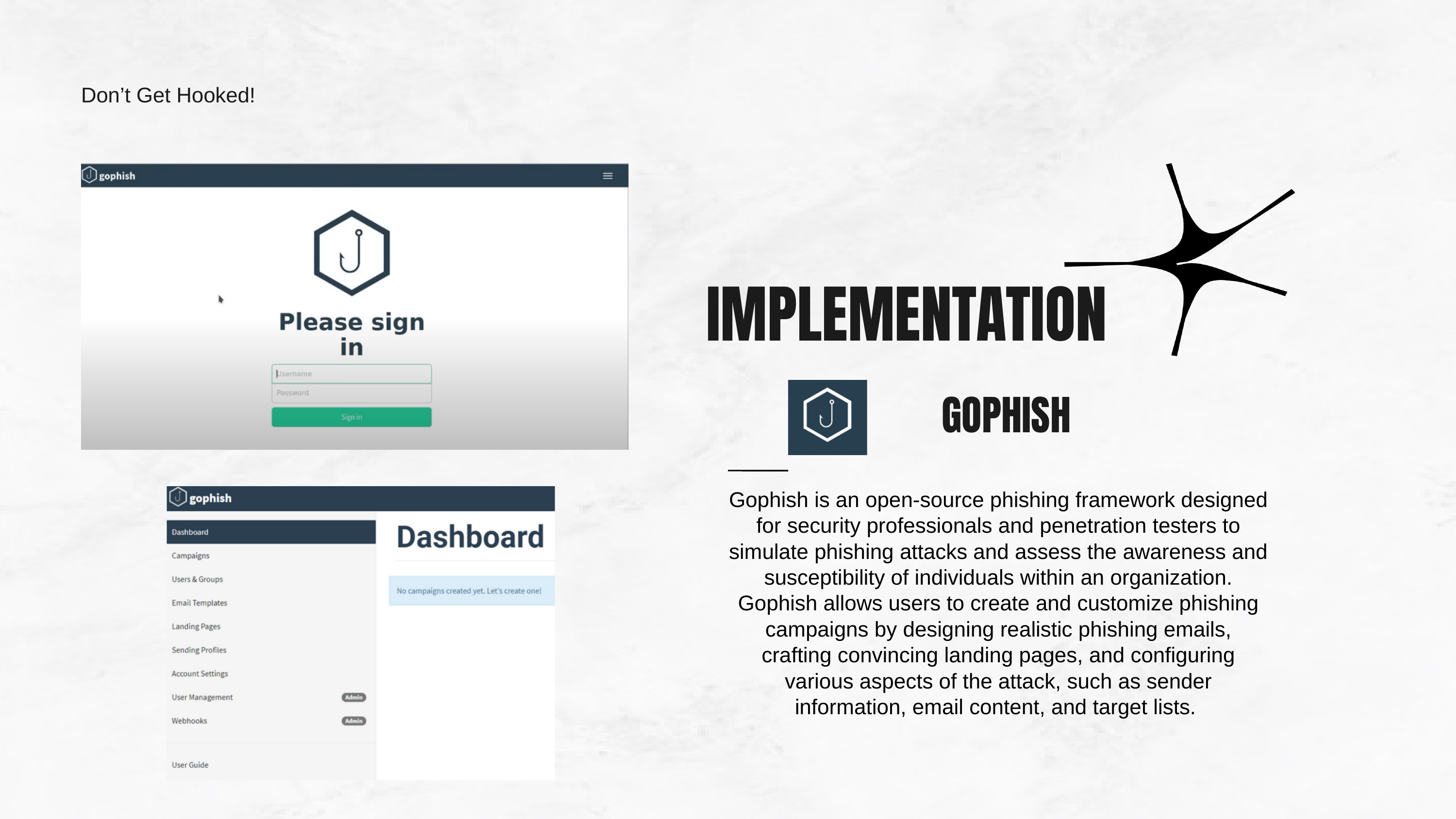

Don’t Get Hooked!

IMPLEMENTATION

GOPHISH

Gophish is an open-source phishing framework designed for security professionals and penetration testers to simulate phishing attacks and assess the awareness and susceptibility of individuals within an organization. Gophish allows users to create and customize phishing campaigns by designing realistic phishing emails, crafting convincing landing pages, and configuring various aspects of the attack, such as sender information, email content, and target lists.